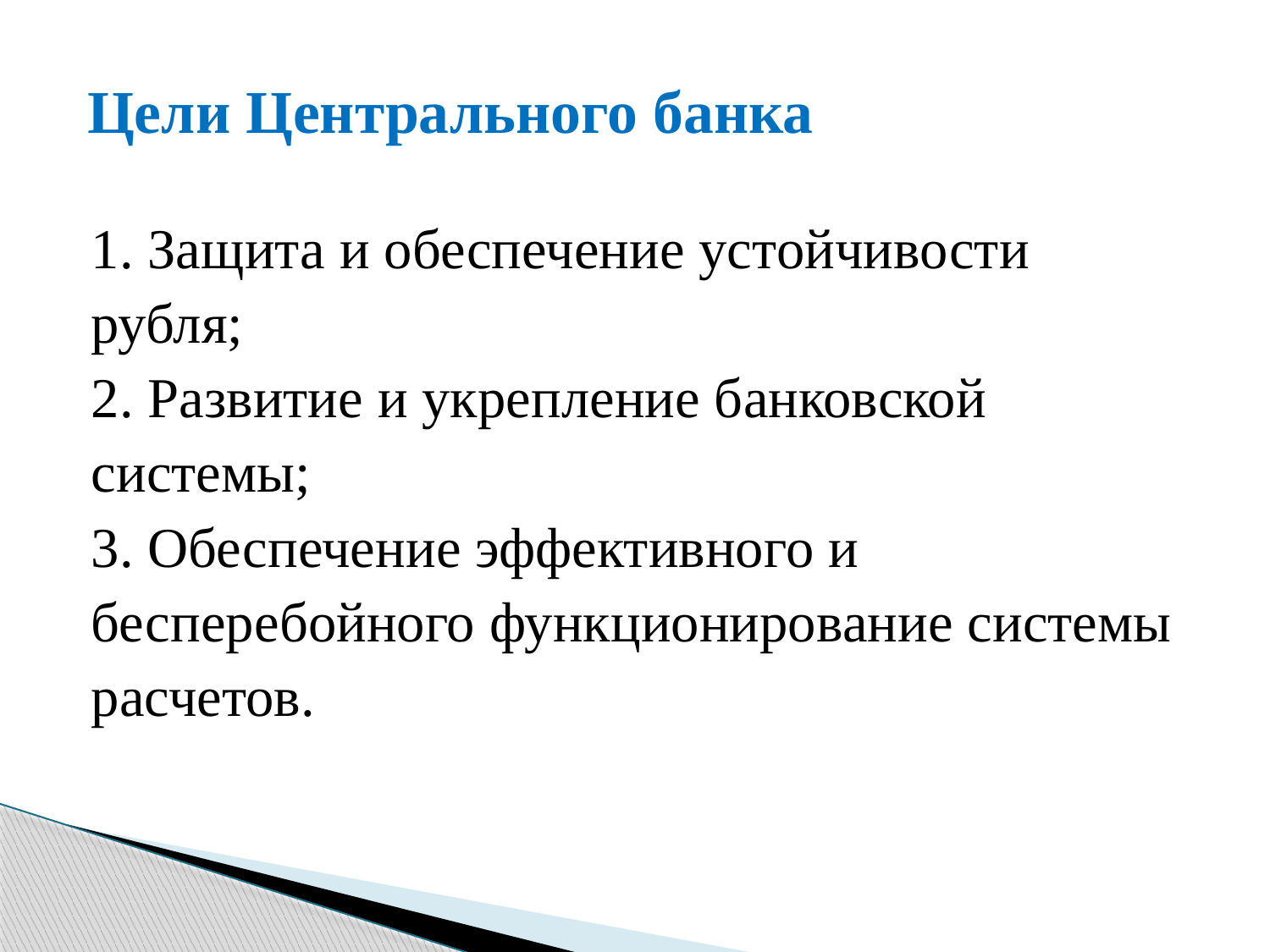

# Цели Центрального банка
1. Защита и обеспечение устойчивости
рубля;
2. Развитие и укрепление банковской
системы;
3. Обеспечение эффективного и
бесперебойного функционирование системы
расчетов.